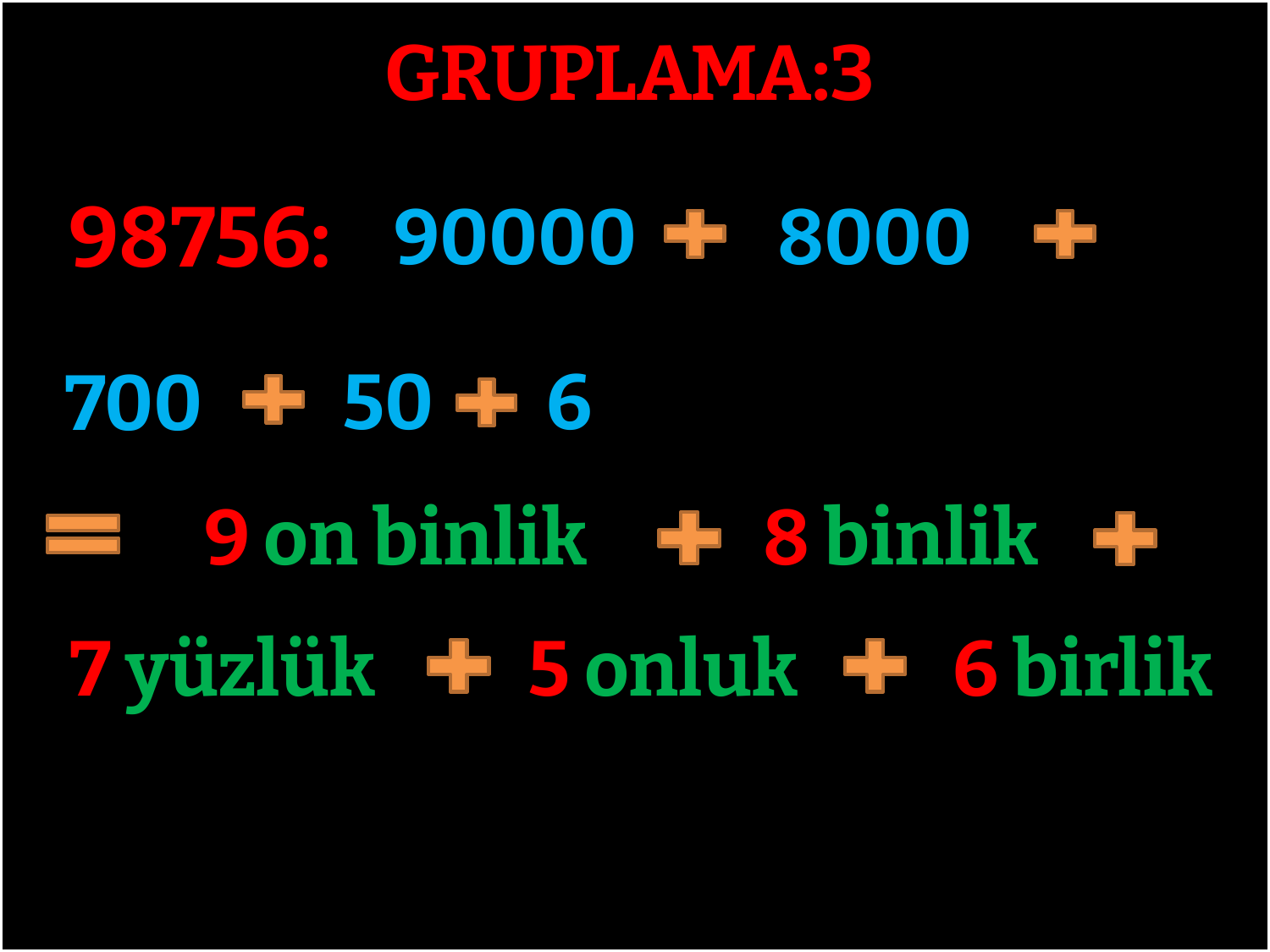

GRUPLAMA:3
#
98756:
8000
90000

6
50
700

9 on binlik
8 binlik

6 birlik
5 onluk
7 yüzlük